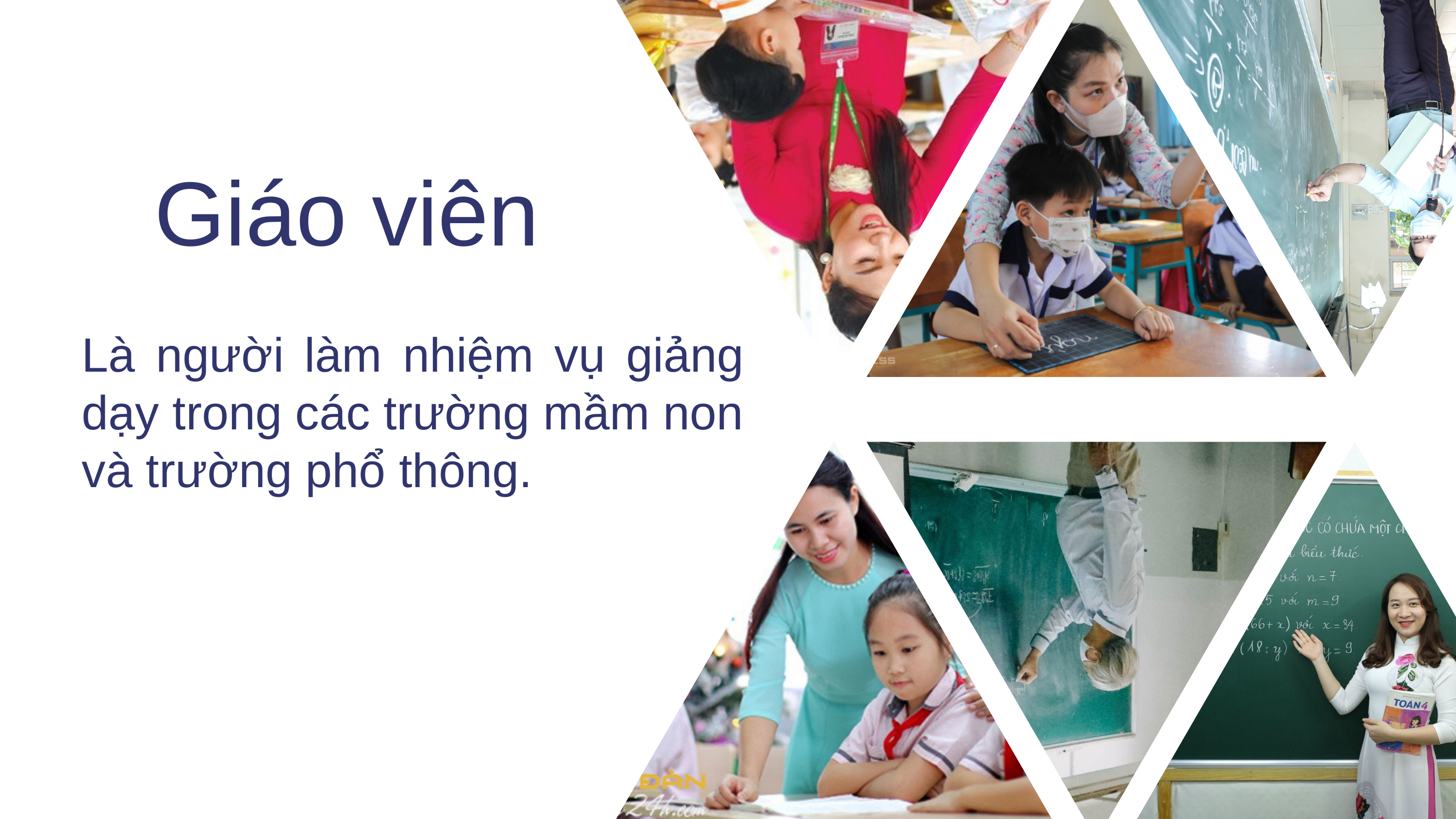

Giáo viên
Là người làm nhiệm vụ giảng dạy trong các trường mầm non và trường phổ thông.